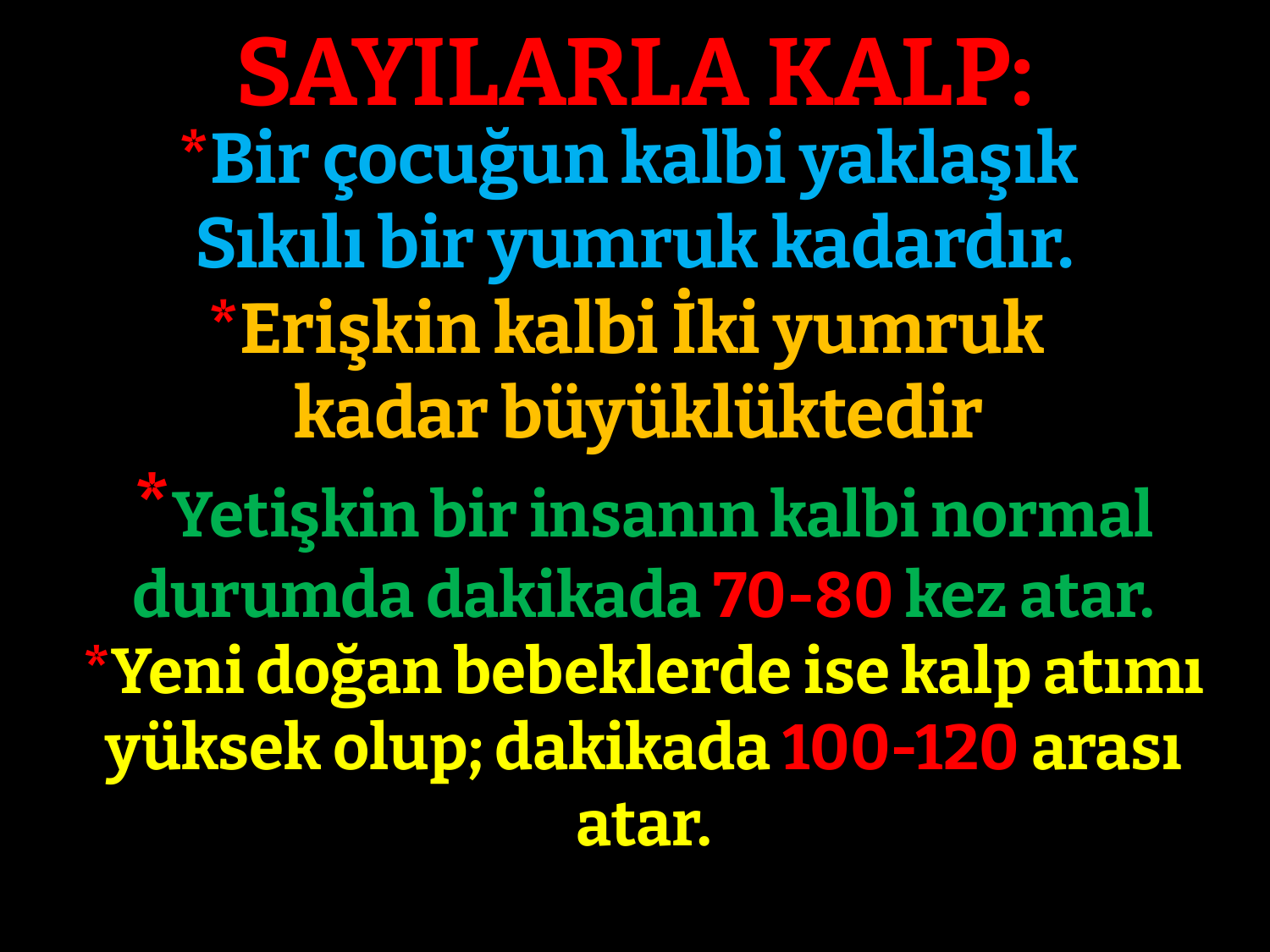

SAYILARLA KALP:
*Bir çocuğun kalbi yaklaşık
Sıkılı bir yumruk kadardır.

*Erişkin kalbi İki yumruk
kadar büyüklüktedir
#
*Yetişkin bir insanın kalbi normal durumda dakikada 70-80 kez atar.
*Yeni doğan bebeklerde ise kalp atımı yüksek olup; dakikada 100-120 arası atar.